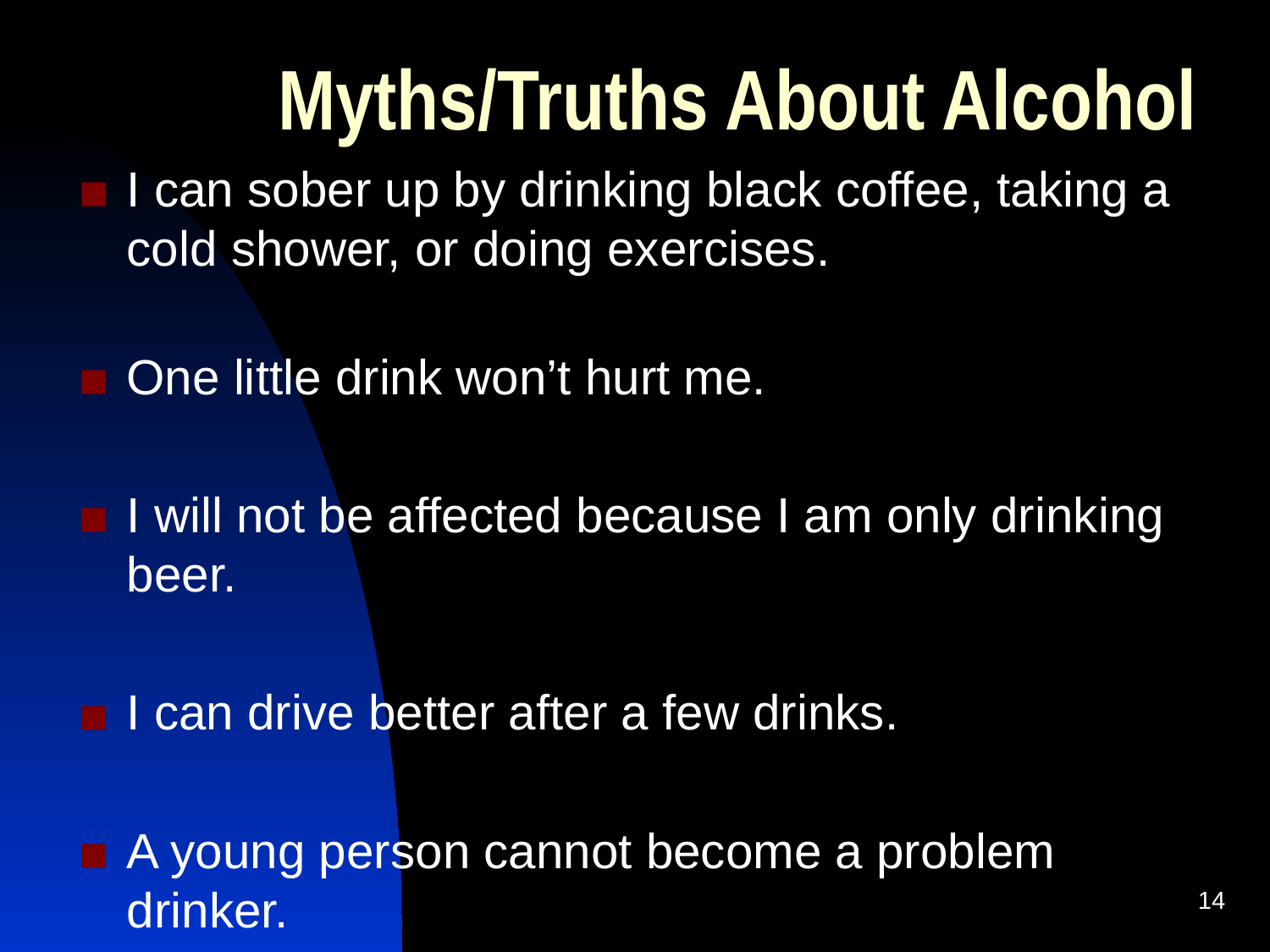

# Myths/Truths About Alcohol
I can sober up by drinking black coffee, taking a cold shower, or doing exercises.

One little drink won’t hurt me.

I will not be affected because I am only drinking beer.

I can drive better after a few drinks.

A young person cannot become a problem drinker.

14